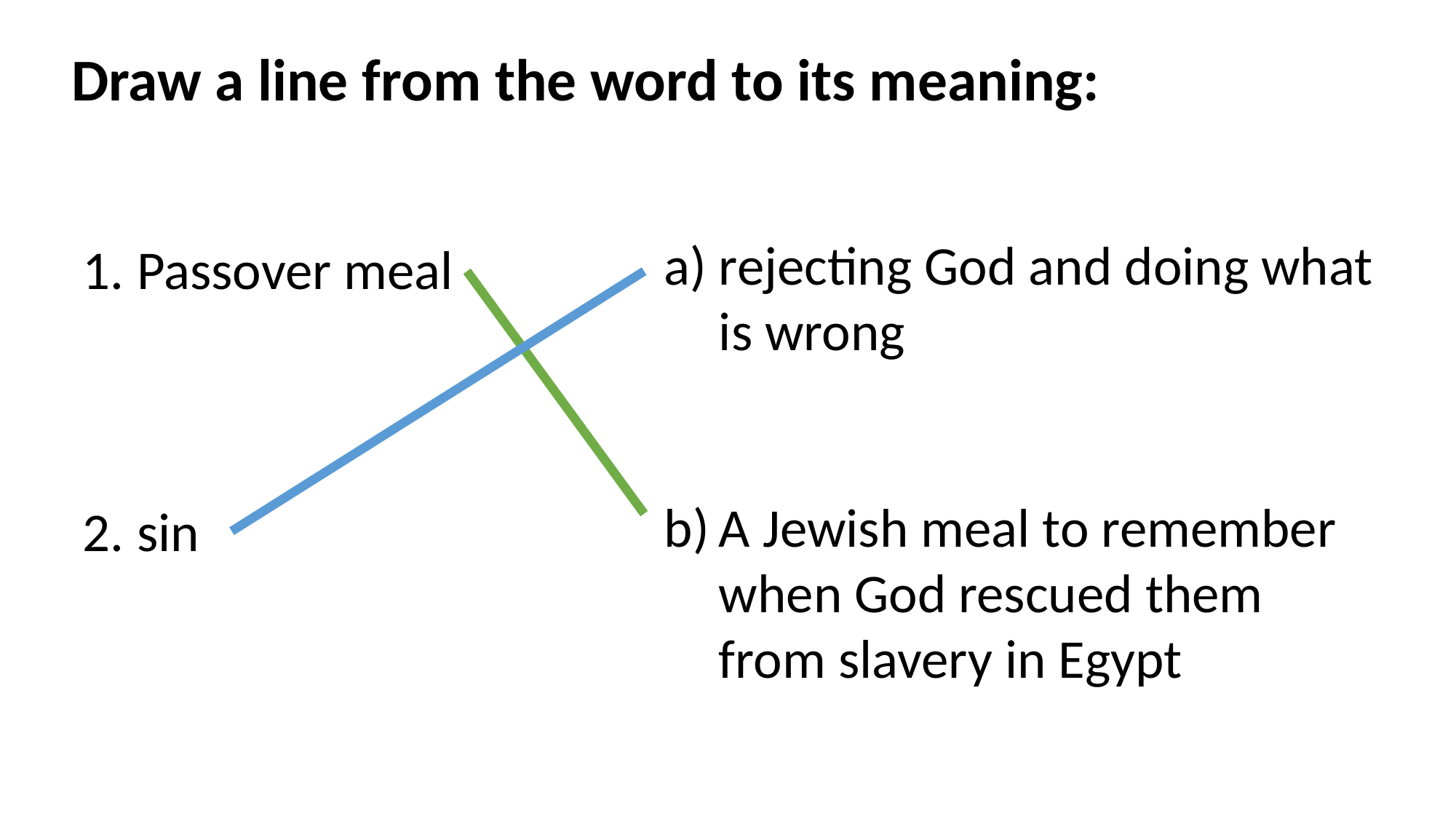

# Draw a line from the word to its meaning:
rejecting God and doing what is wrong
A Jewish meal to remember when God rescued them from slavery in Egypt
Passover meal

sin